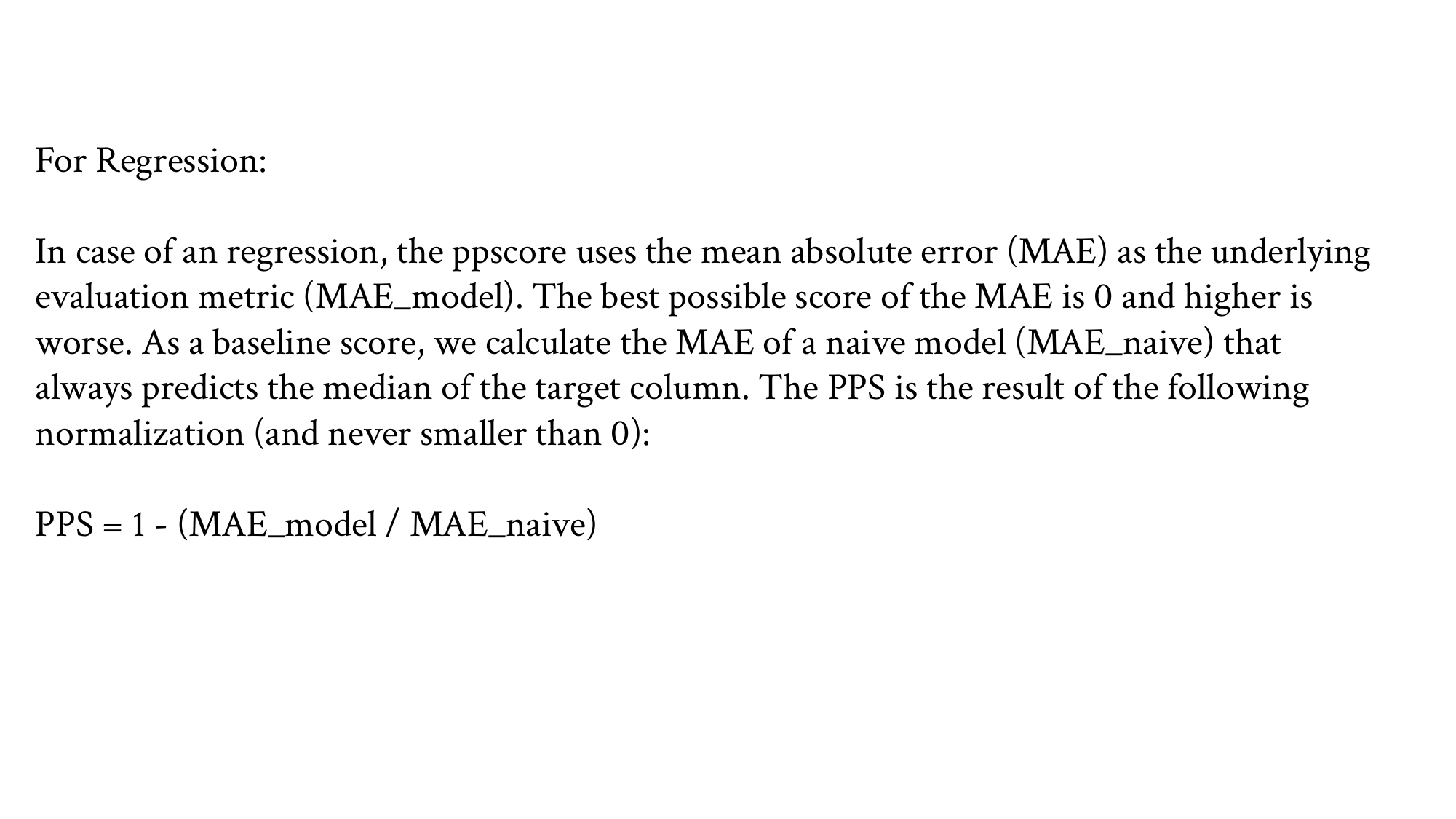

For Regression:

In case of an regression, the ppscore uses the mean absolute error (MAE) as the underlying evaluation metric (MAE_model). The best possible score of the MAE is 0 and higher is worse. As a baseline score, we calculate the MAE of a naive model (MAE_naive) that always predicts the median of the target column. The PPS is the result of the following normalization (and never smaller than 0):

PPS = 1 - (MAE_model / MAE_naive)